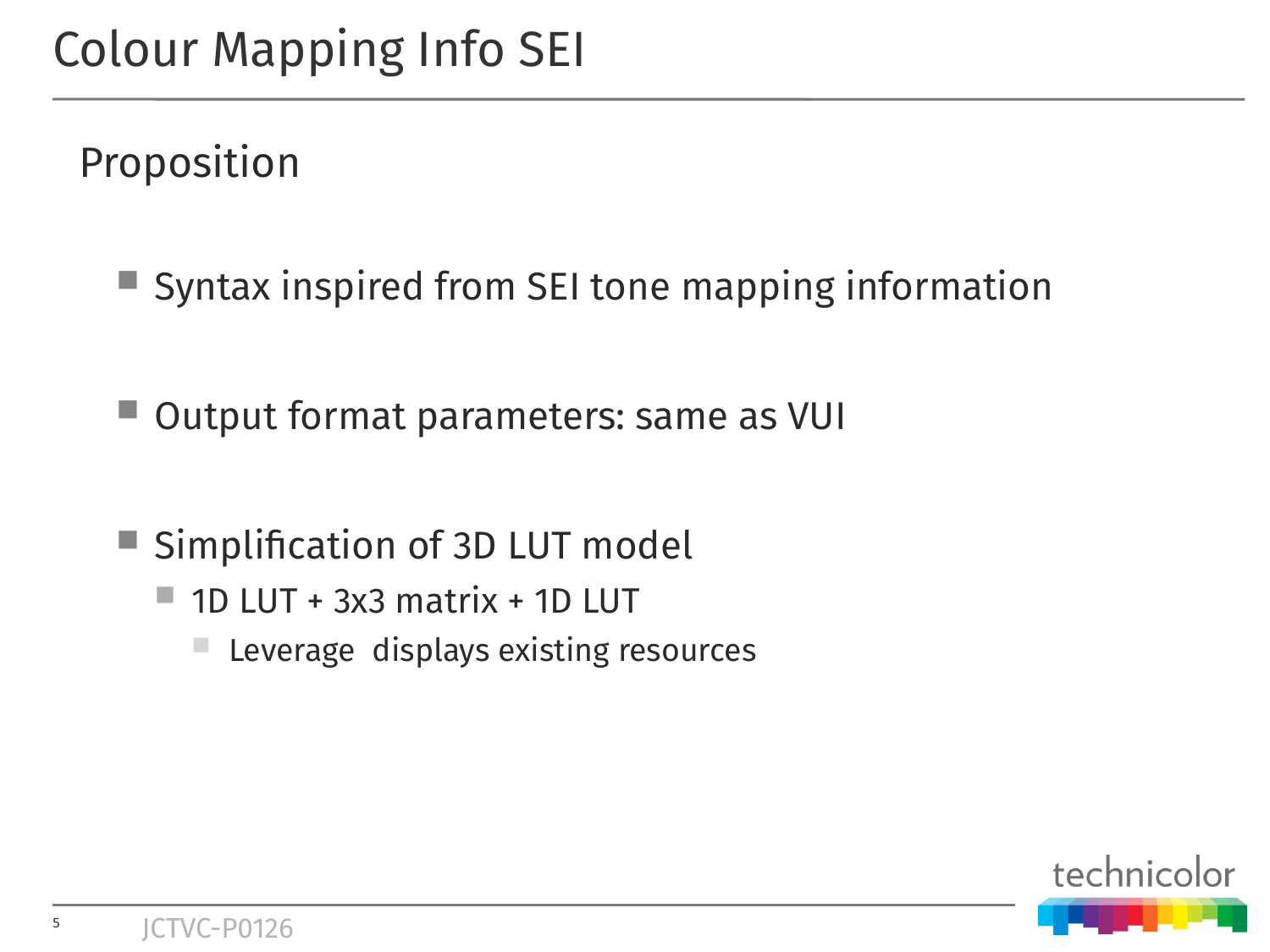

# Colour Mapping Info SEI
Proposition

Syntax inspired from SEI tone mapping information

Output format parameters: same as VUI

Simplification of 3D LUT model
1D LUT + 3x3 matrix + 1D LUT
Leverage  displays existing resources

JCTVC-P0126
5